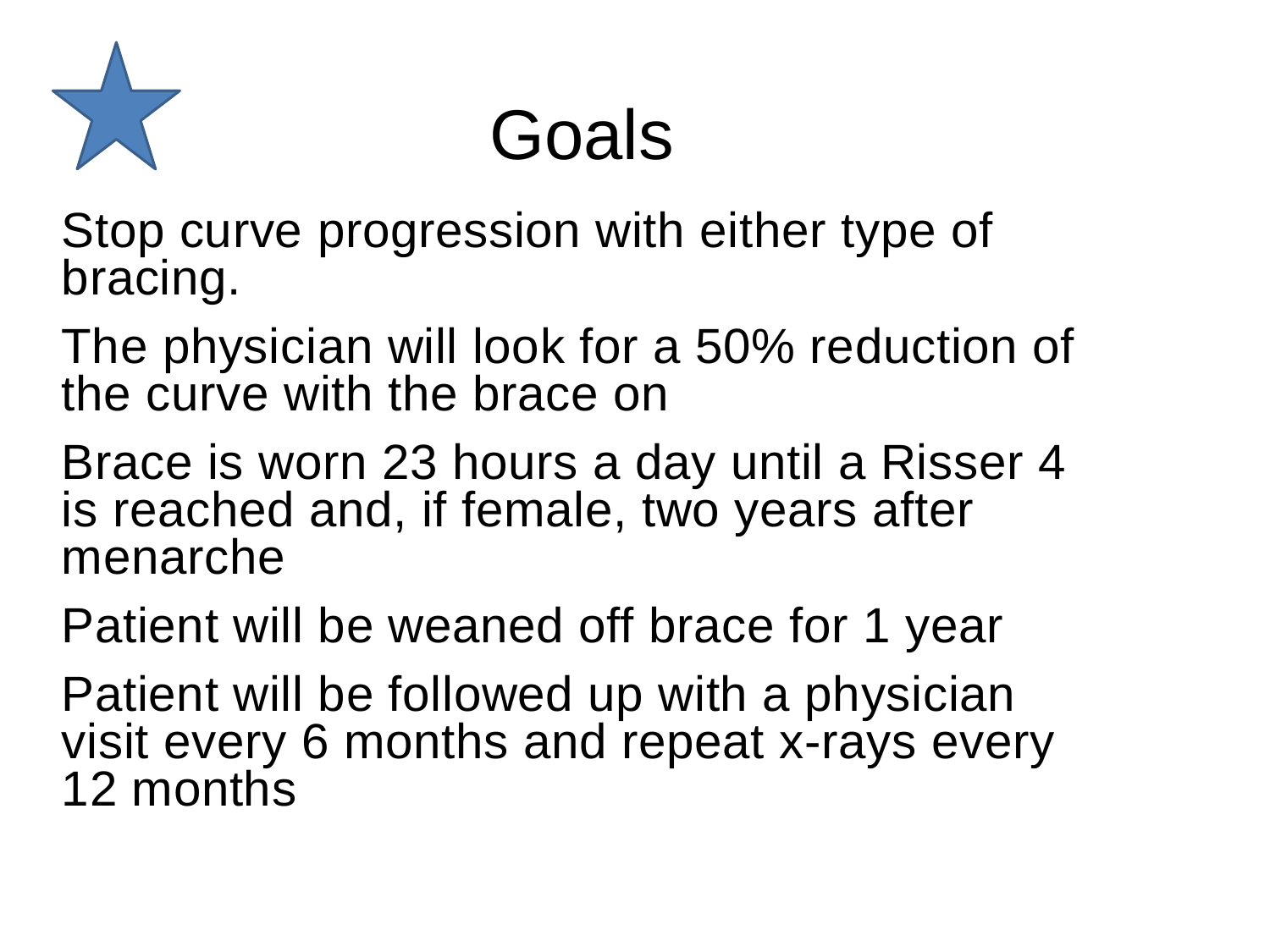

# Goals

Stop curve progression with either type of bracing.
The physician will look for a 50% reduction of the curve with the brace on
Brace is worn 23 hours a day until a Risser 4 is reached and, if female, two years after menarche
Patient will be weaned off brace for 1 year
Patient will be followed up with a physician visit every 6 months and repeat x-rays every 12 months